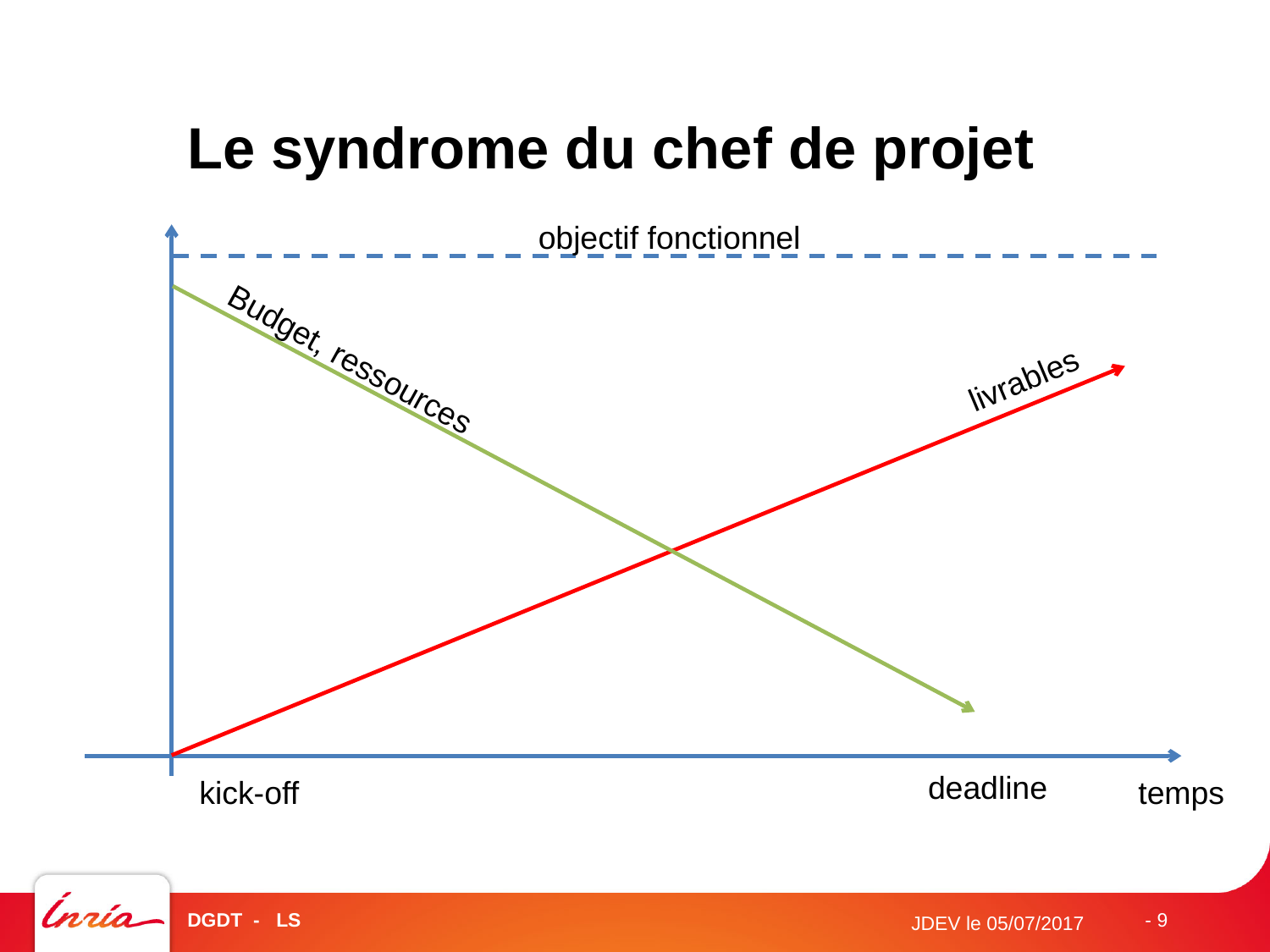

Le syndrome du chef de projet
objectif fonctionnel
Budget, ressources
livrables
deadline
kick-off
temps
DGDT  -   LS
- 9
JDEV le 05/07/2017